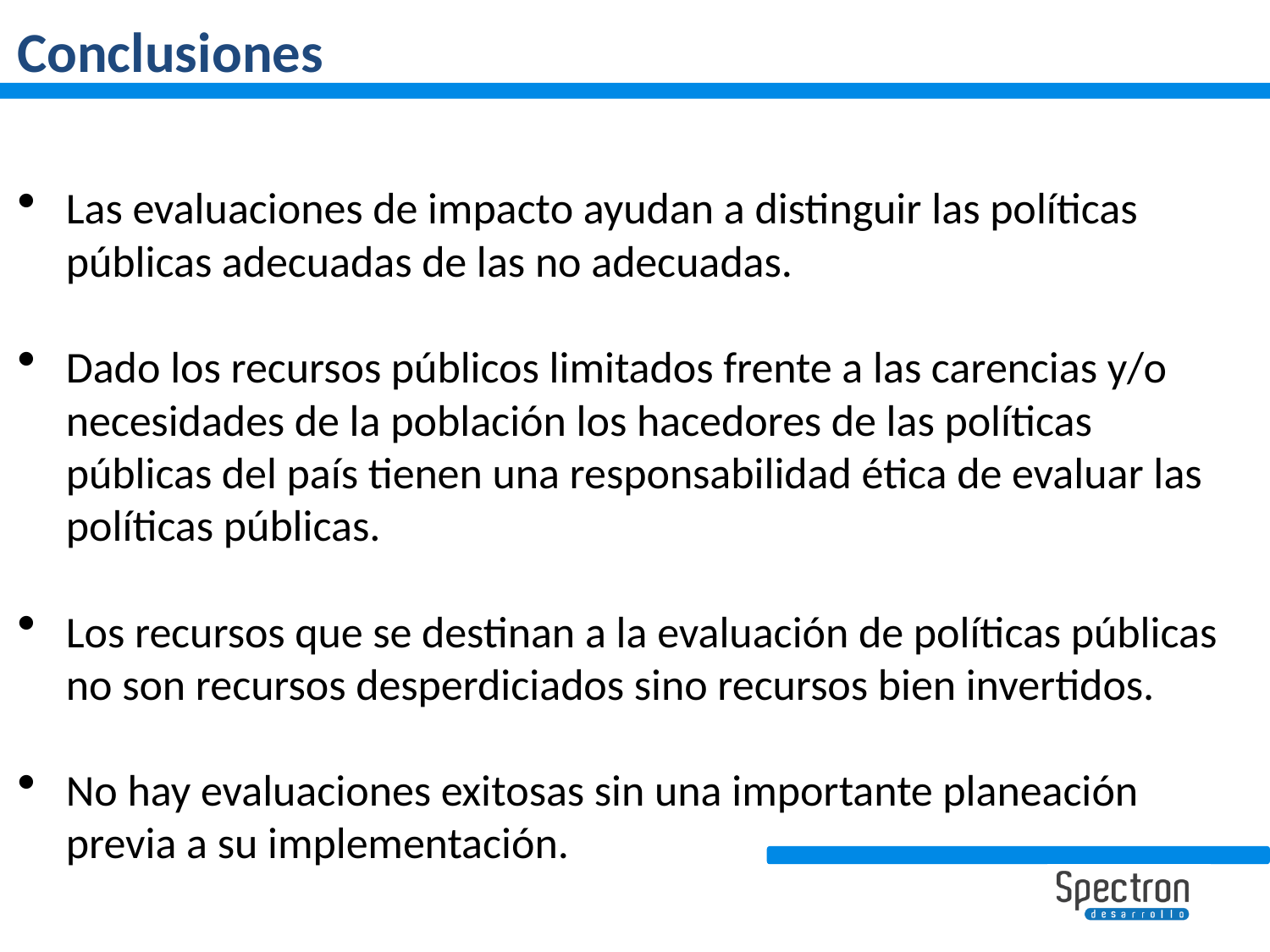

# Conclusiones
Las evaluaciones de impacto ayudan a distinguir las políticas públicas adecuadas de las no adecuadas.

Dado los recursos públicos limitados frente a las carencias y/o necesidades de la población los hacedores de las políticas públicas del país tienen una responsabilidad ética de evaluar las políticas públicas.

Los recursos que se destinan a la evaluación de políticas públicas no son recursos desperdiciados sino recursos bien invertidos.

No hay evaluaciones exitosas sin una importante planeación previa a su implementación.